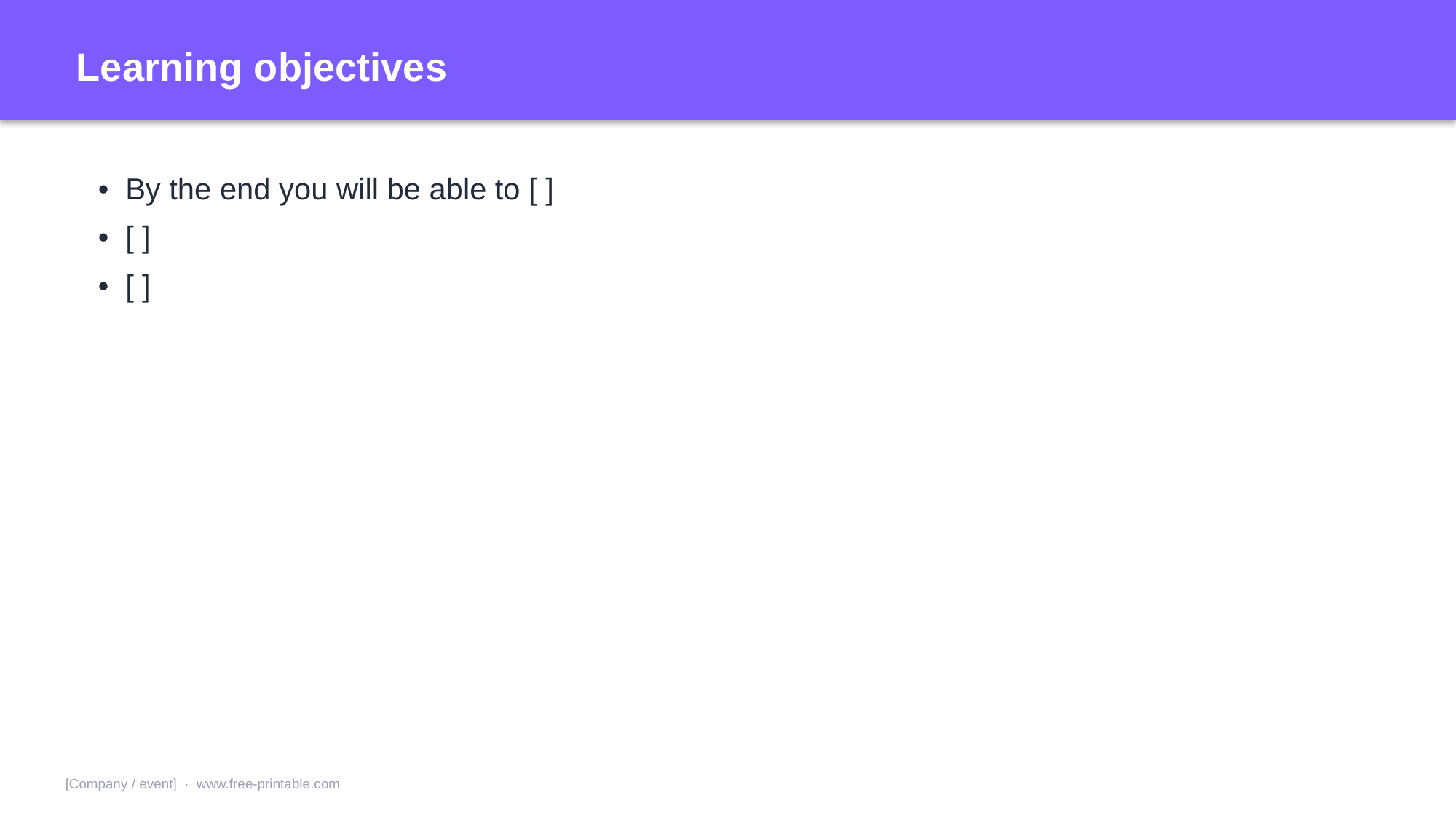

Learning objectives
•  By the end you will be able to [ ]
•  [ ]
•  [ ]
[Company / event]  ·  www.free-printable.com